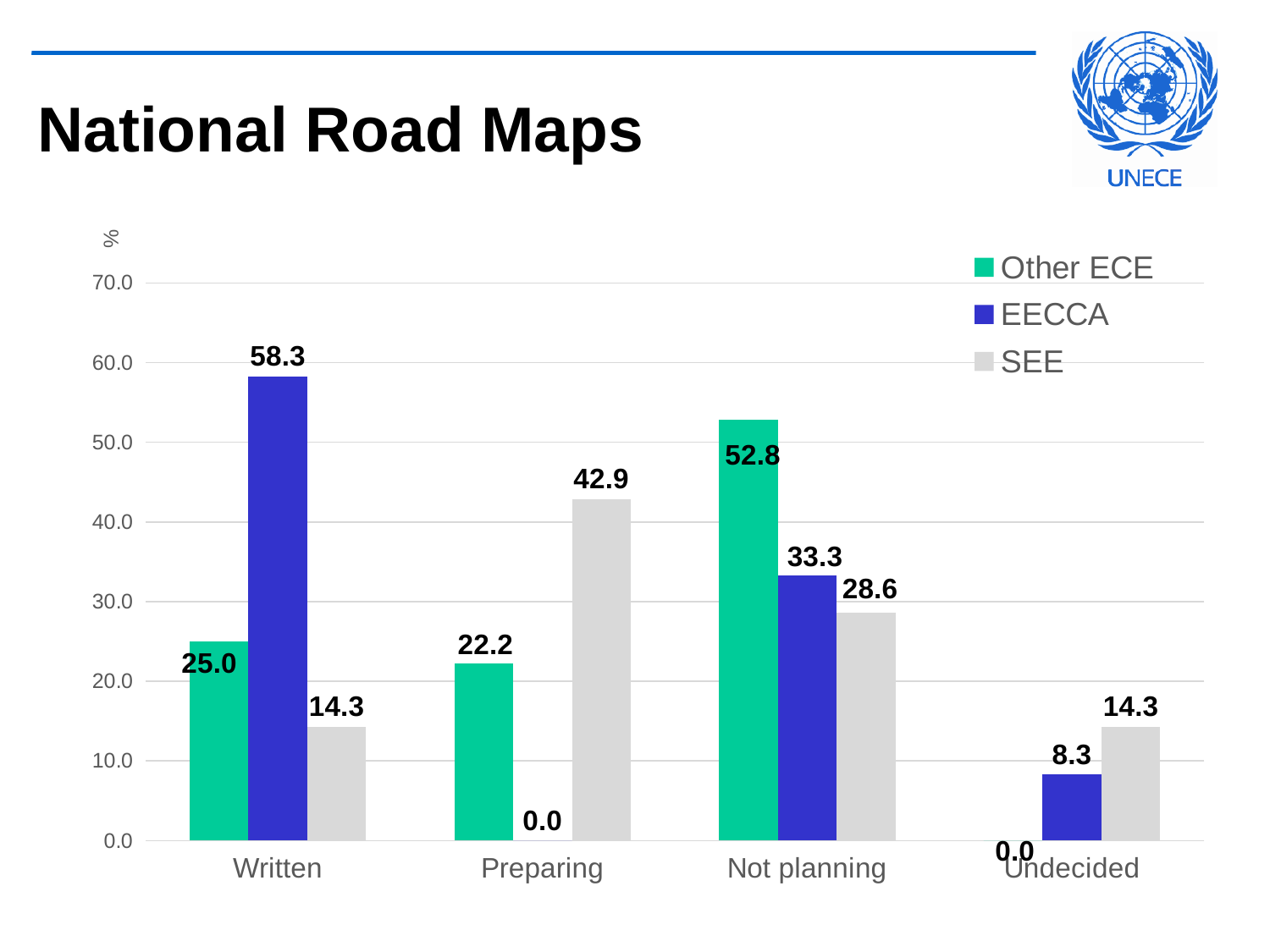

# National Road Maps

### Chart

| Category | Other ECE | EECCA | SEE |
|---|---|---|---|
| Written | 25.0 | 58.3 | 14.3 |
| Preparing | 22.2 | 0.0 | 42.86 |
| Not planning | 52.8 | 33.3 | 28.57 |
| Undecided | 0.0 | 8.3 | 14.29 |